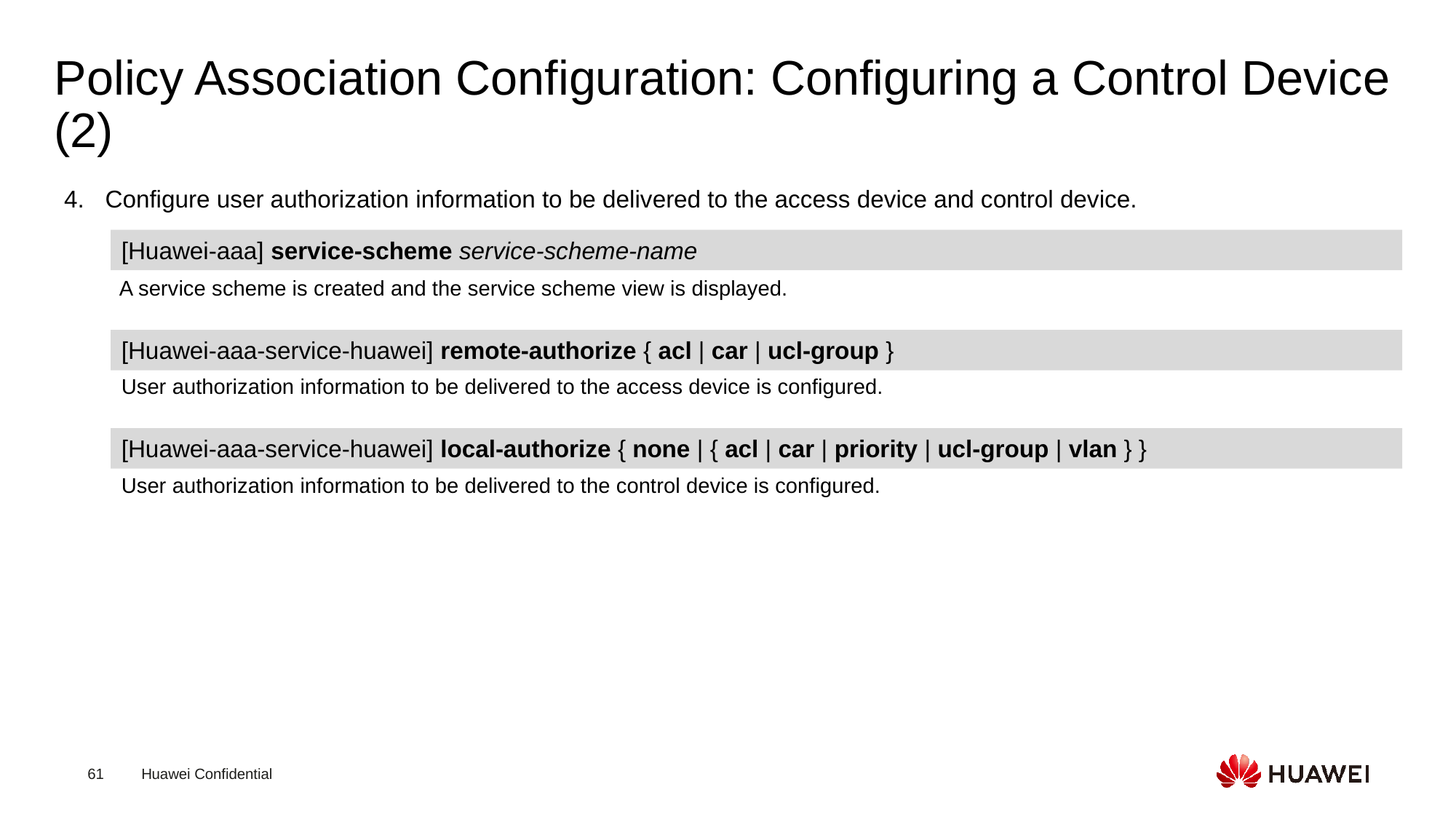

# Policy Association Configuration: Configuring a Control Device (2)
Configure user authorization information to be delivered to the access device and control device.
[Huawei-aaa] service-scheme service-scheme-name
A service scheme is created and the service scheme view is displayed.
[Huawei-aaa-service-huawei] remote-authorize { acl | car | ucl-group }
User authorization information to be delivered to the access device is configured.
[Huawei-aaa-service-huawei] local-authorize { none | { acl | car | priority | ucl-group | vlan } }
User authorization information to be delivered to the control device is configured.